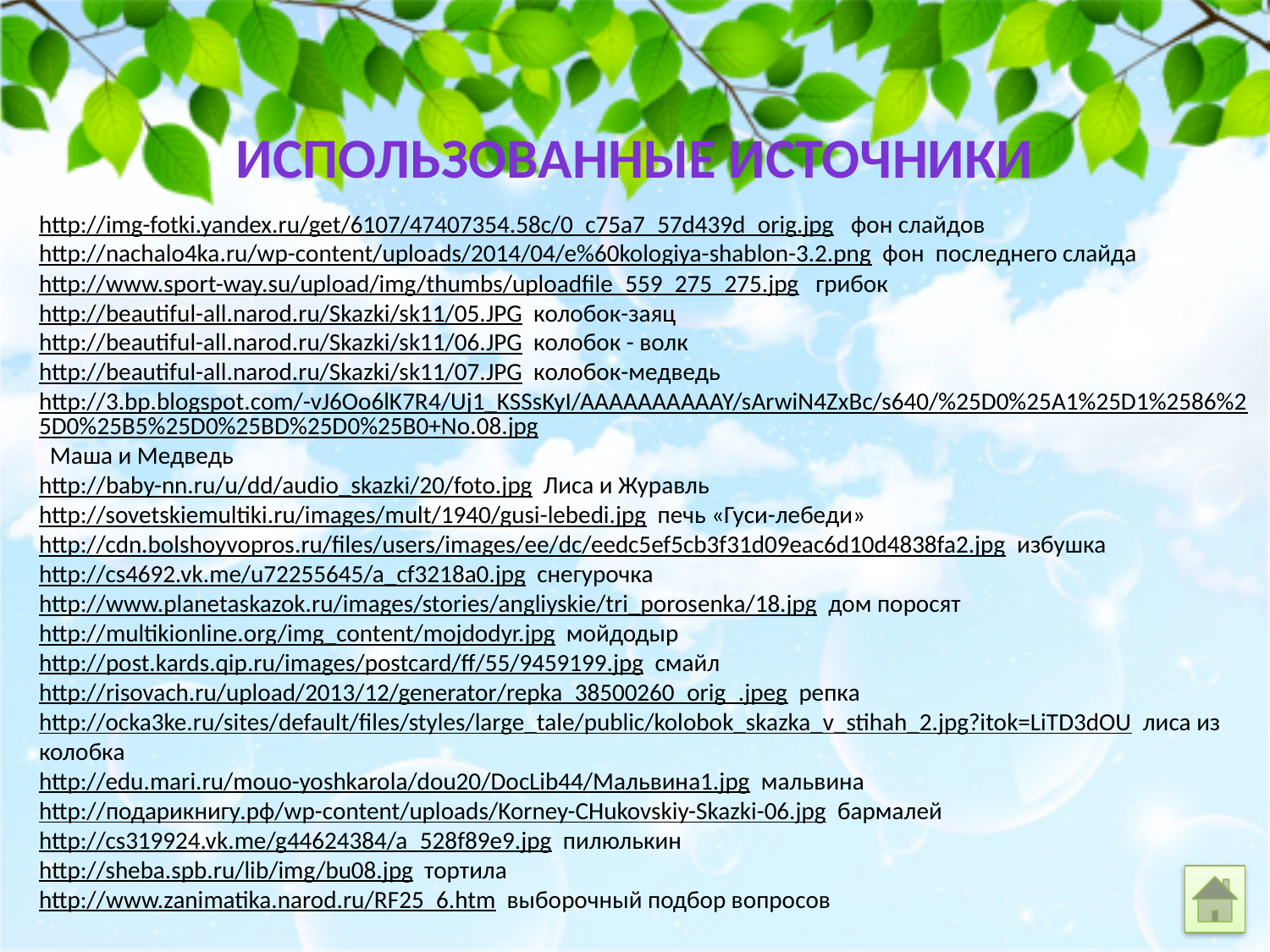

Использованные источники
http://img-fotki.yandex.ru/get/6107/47407354.58c/0_c75a7_57d439d_orig.jpg   фон слайдов
http://nachalo4ka.ru/wp-content/uploads/2014/04/e%60kologiya-shablon-3.2.png  фон  последнего слайда
http://www.sport-way.su/upload/img/thumbs/uploadfile_559_275_275.jpg   грибок
http://beautiful-all.narod.ru/Skazki/sk11/05.JPG  колобок-заяц
http://beautiful-all.narod.ru/Skazki/sk11/06.JPG  колобок - волк
http://beautiful-all.narod.ru/Skazki/sk11/07.JPG  колобок-медведь
http://3.bp.blogspot.com/-vJ6Oo6lK7R4/Uj1_KSSsKyI/AAAAAAAAAAY/sArwiN4ZxBc/s640/%25D0%25A1%25D1%2586%25D0%25B5%25D0%25BD%25D0%25B0+No.08.jpg  Маша и Медведь
http://baby-nn.ru/u/dd/audio_skazki/20/foto.jpg  Лиса и Журавль
http://sovetskiemultiki.ru/images/mult/1940/gusi-lebedi.jpg  печь «Гуси-лебеди»
http://cdn.bolshoyvopros.ru/files/users/images/ee/dc/eedc5ef5cb3f31d09eac6d10d4838fa2.jpg  избушка
http://cs4692.vk.me/u72255645/a_cf3218a0.jpg  снегурочка
http://www.planetaskazok.ru/images/stories/angliyskie/tri_porosenka/18.jpg  дом поросят
http://multikionline.org/img_content/mojdodyr.jpg  мойдодыр
http://post.kards.qip.ru/images/postcard/ff/55/9459199.jpg  смайл
http://risovach.ru/upload/2013/12/generator/repka_38500260_orig_.jpeg  репка
http://ocka3ke.ru/sites/default/files/styles/large_tale/public/kolobok_skazka_v_stihah_2.jpg?itok=LiTD3dOU  лиса из колобка
http://edu.mari.ru/mouo-yoshkarola/dou20/DocLib44/Мальвина1.jpg  мальвина
http://подарикнигу.рф/wp-content/uploads/Korney-CHukovskiy-Skazki-06.jpg  бармалей
http://cs319924.vk.me/g44624384/a_528f89e9.jpg  пилюлькин
http://sheba.spb.ru/lib/img/bu08.jpg  тортила
http://www.zanimatika.narod.ru/RF25_6.htm  выборочный подбор вопросов